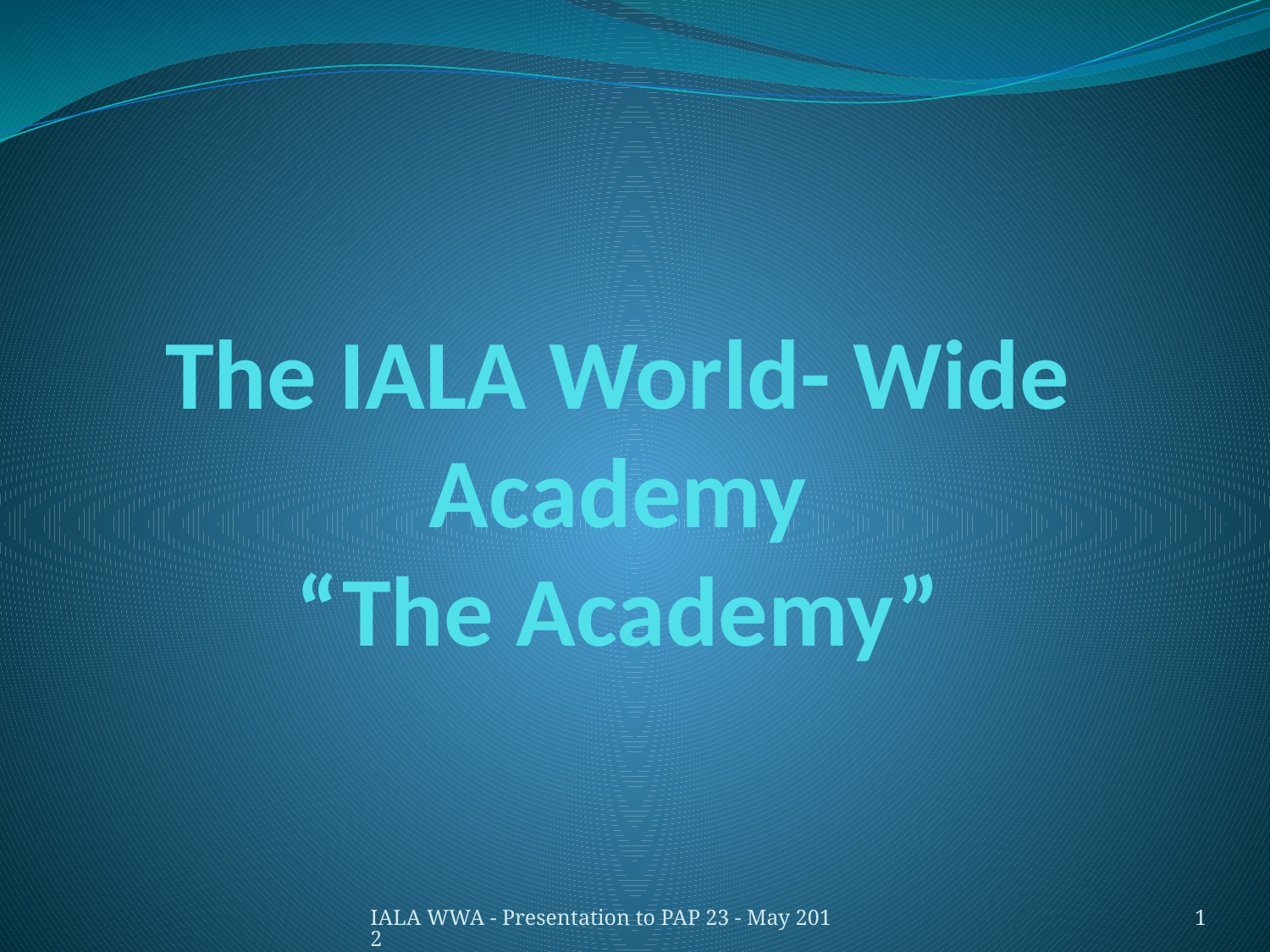

# The IALA World- Wide Academy “The Academy”

IALA WWA - Presentation to PAP 23 - May 2012
1